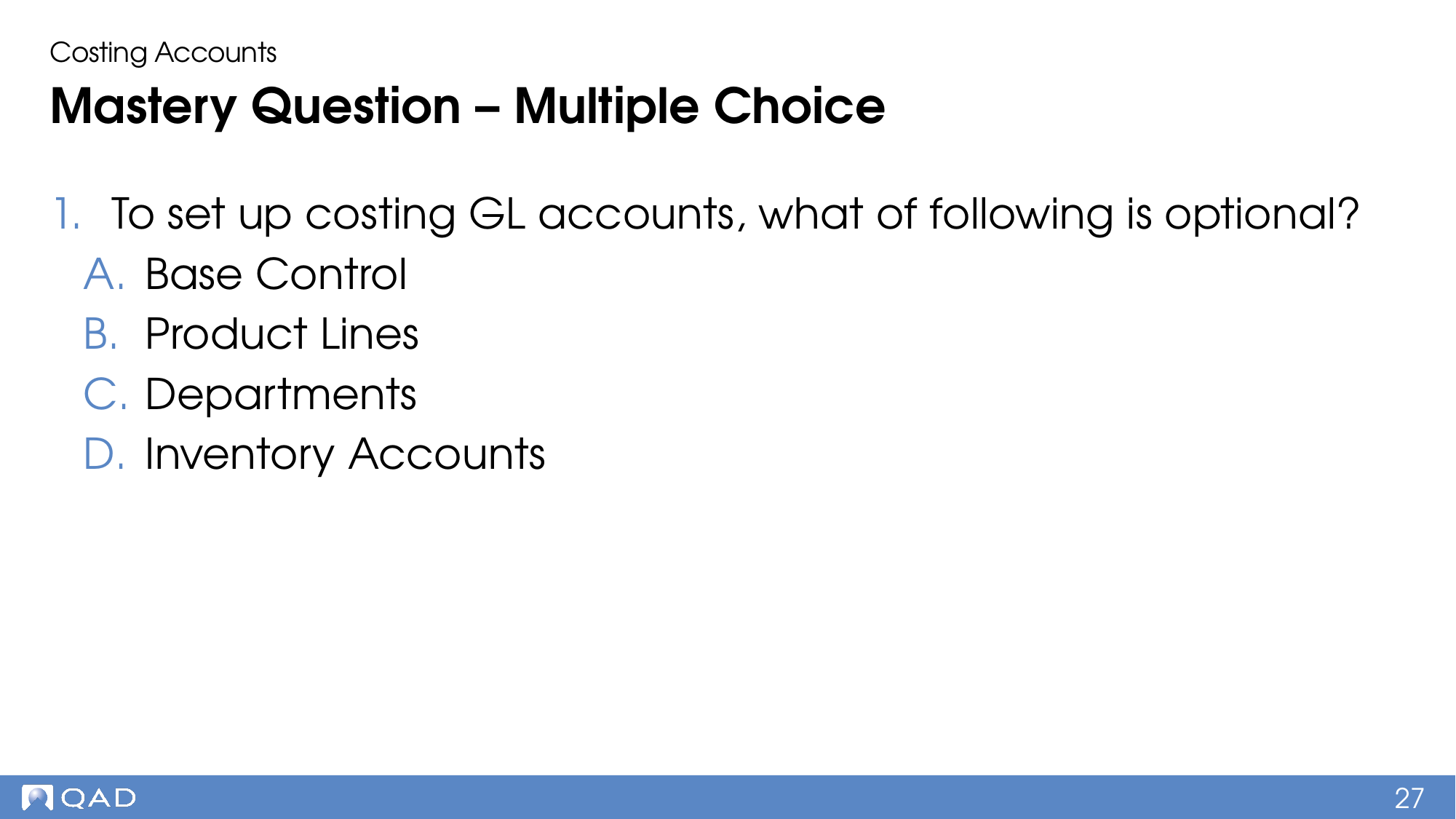

Costing Accounts
# Mastery Question – Multiple Choice
To set up costing GL accounts, what of following is optional?
Base Control
Product Lines
Departments
Inventory Accounts
27